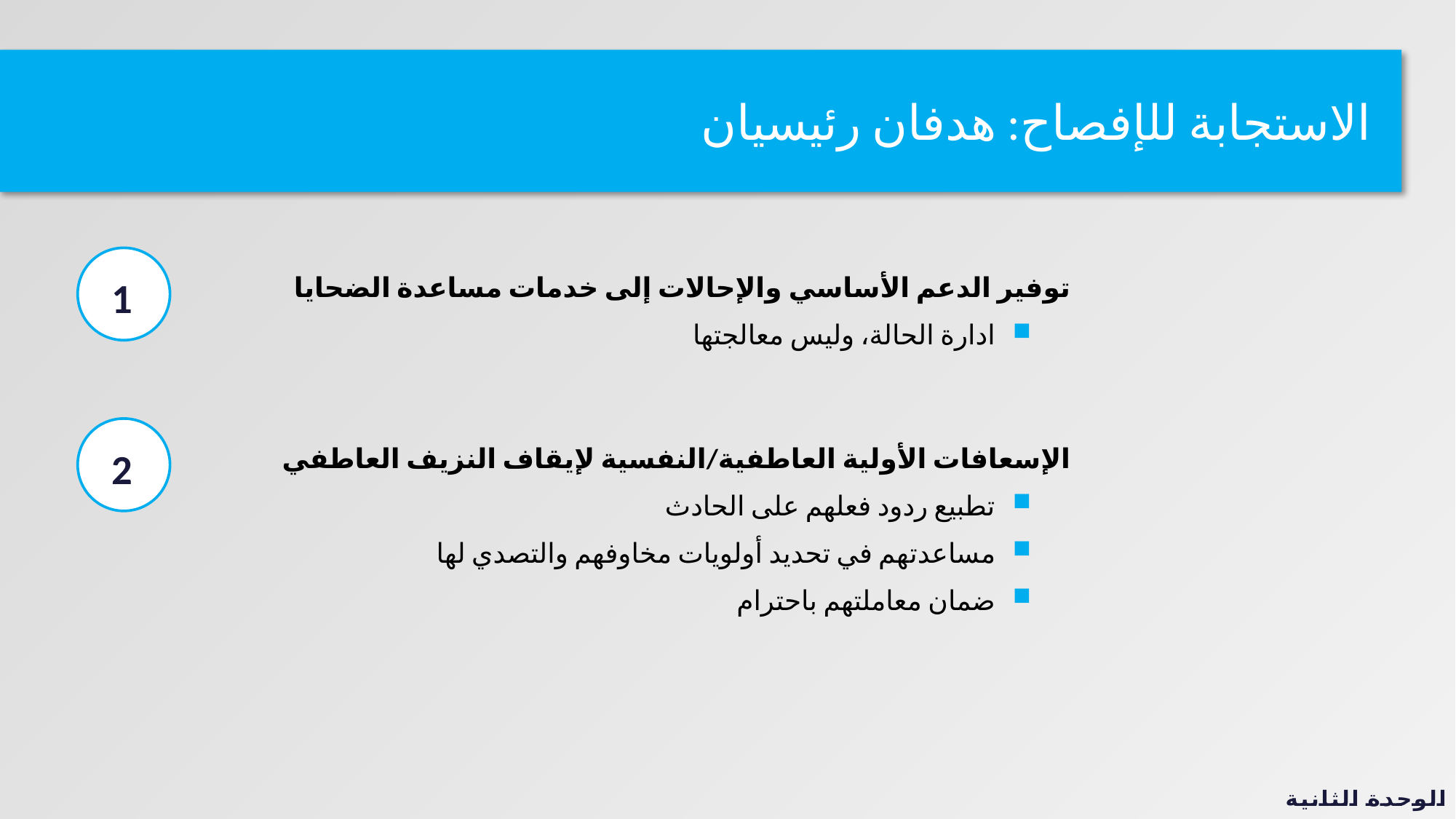

# الاستجابة للإفصاح: هدفان رئيسيان

توفير الدعم الأساسي والإحالات إلى خدمات مساعدة الضحايا
ادارة الحالة، وليس معالجتها

1

الإسعافات الأولية العاطفية/النفسية لإيقاف النزيف العاطفي
تطبيع ردود فعلهم على الحادث
مساعدتهم في تحديد أولويات مخاوفهم والتصدي لها
ضمان معاملتهم باحترام
2
الوحدة الثانية